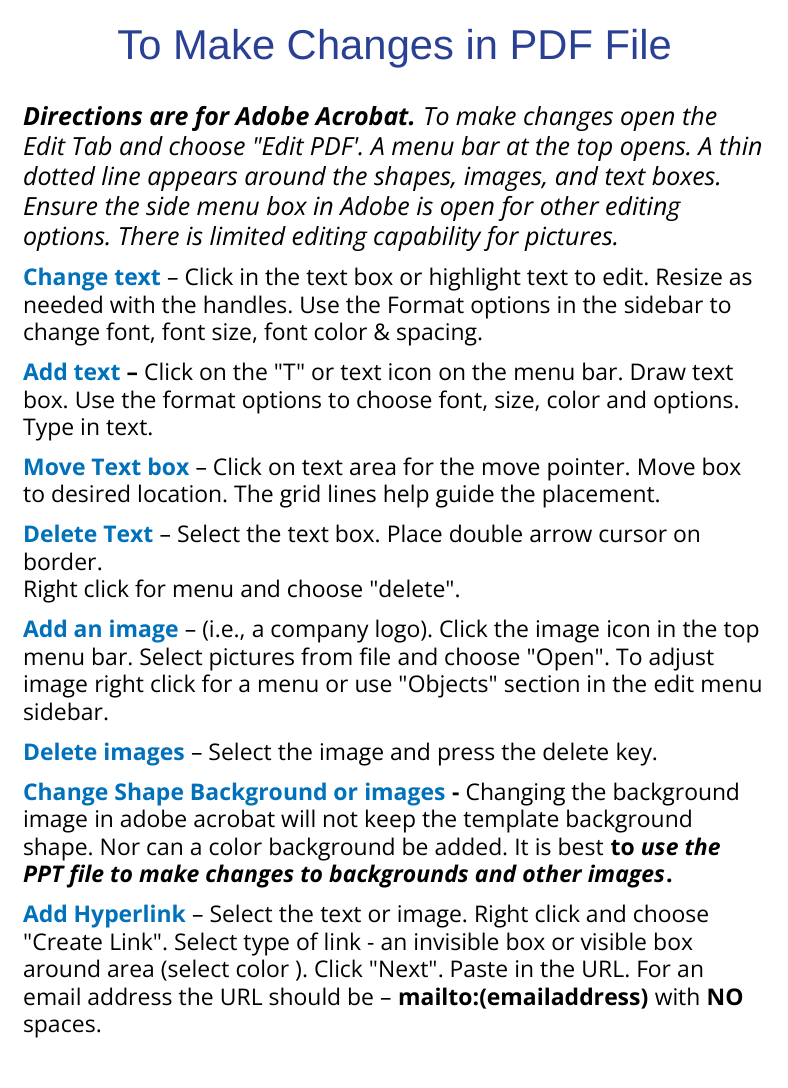

To Make Changes in PDF File
Directions are for Adobe Acrobat. To make changes open the Edit Tab and choose "Edit PDF'. A menu bar at the top opens. A thin dotted line appears around the shapes, images, and text boxes. Ensure the side menu box in Adobe is open for other editing options. There is limited editing capability for pictures.
Change text – Click in the text box or highlight text to edit. Resize as needed with the handles. Use the Format options in the sidebar to change font, font size, font color & spacing.
Add text – Click on the "T" or text icon on the menu bar. Draw text box. Use the format options to choose font, size, color and options. Type in text.
Move Text box – Click on text area for the move pointer. Move box to desired location. The grid lines help guide the placement.
Delete Text – Select the text box. Place double arrow cursor on border.
Right click for menu and choose "delete".
Add an image – (i.e., a company logo). Click the image icon in the top menu bar. Select pictures from file and choose "Open". To adjust image right click for a menu or use "Objects" section in the edit menu sidebar.
Delete images – Select the image and press the delete key.
Change Shape Background or images - Changing the background image in adobe acrobat will not keep the template background shape. Nor can a color background be added. It is best to use the PPT file to make changes to backgrounds and other images.
Add Hyperlink – Select the text or image. Right click and choose "Create Link". Select type of link - an invisible box or visible box around area (select color ). Click "Next". Paste in the URL. For an email address the URL should be – mailto:(emailaddress) with NO spaces.